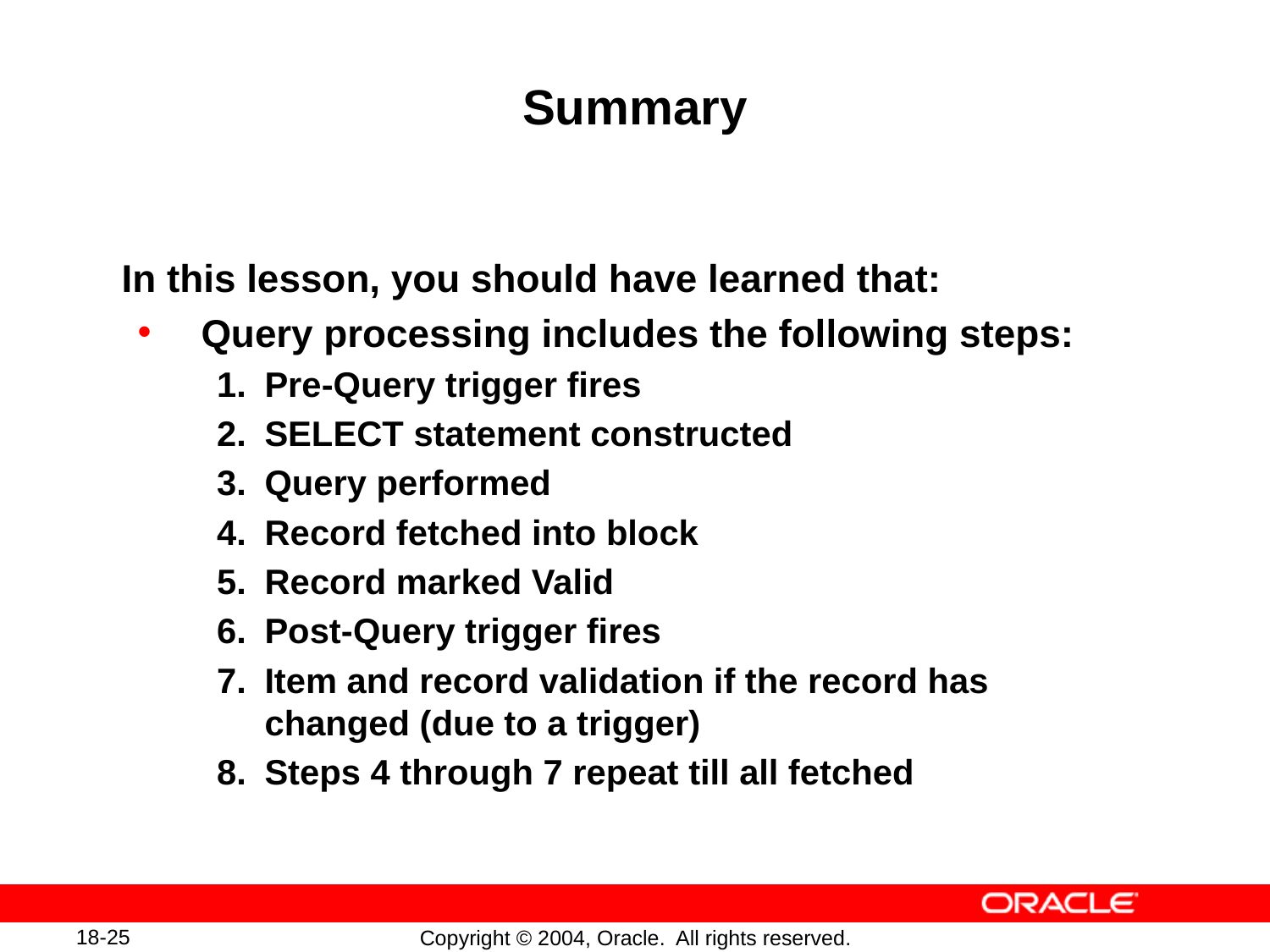

# Summary
In this lesson, you should have learned that:
Query processing includes the following steps:
1.	Pre-Query trigger fires
2.	SELECT statement constructed
3.	Query performed
4.	Record fetched into block
5.	Record marked Valid
6.	Post-Query trigger fires
7.	Item and record validation if the record has changed (due to a trigger)
8.	Steps 4 through 7 repeat till all fetched